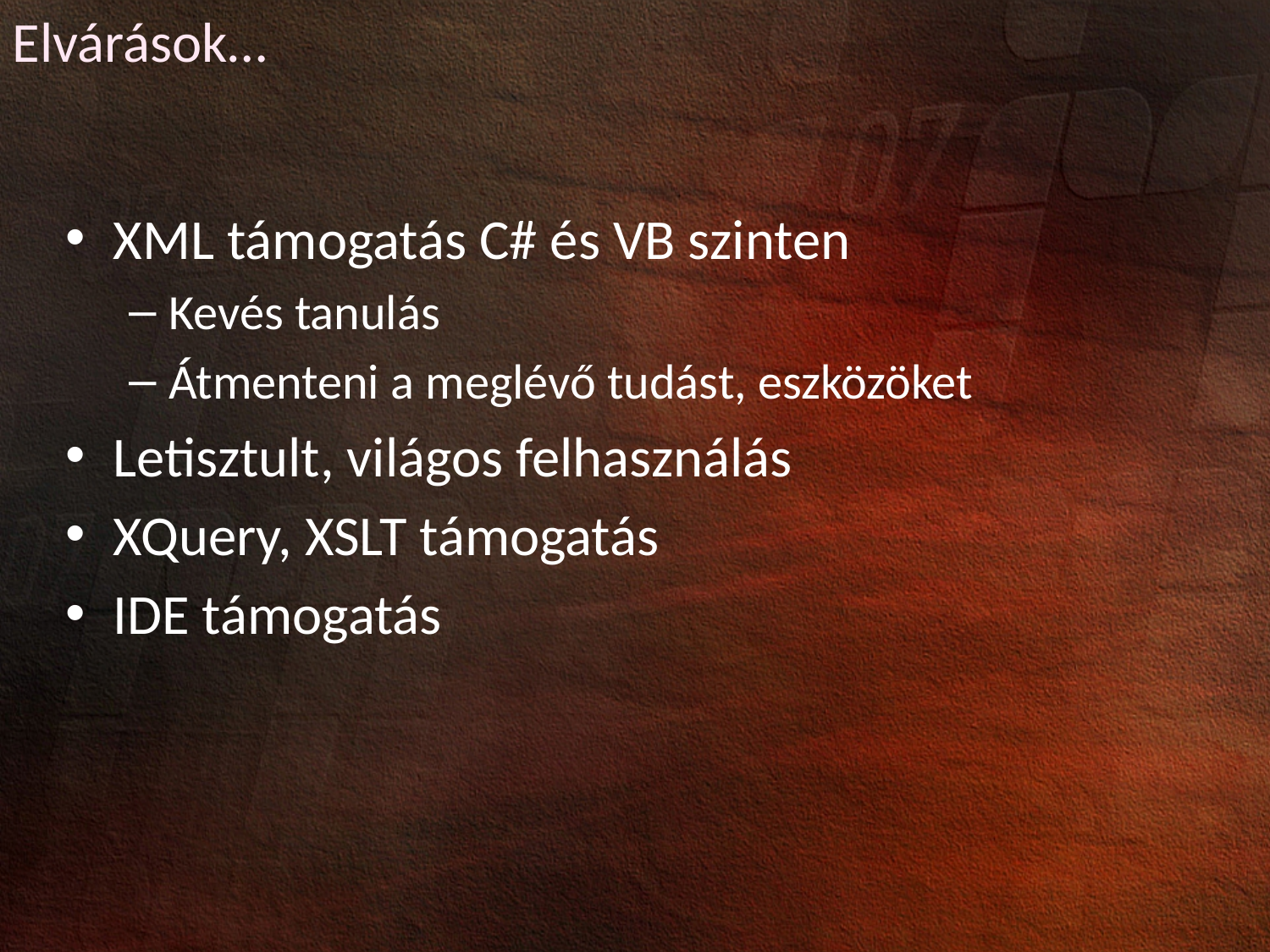

Elvárások…
XML támogatás C# és VB szinten
Kevés tanulás
Átmenteni a meglévő tudást, eszközöket
Letisztult, világos felhasználás
XQuery, XSLT támogatás
IDE támogatás